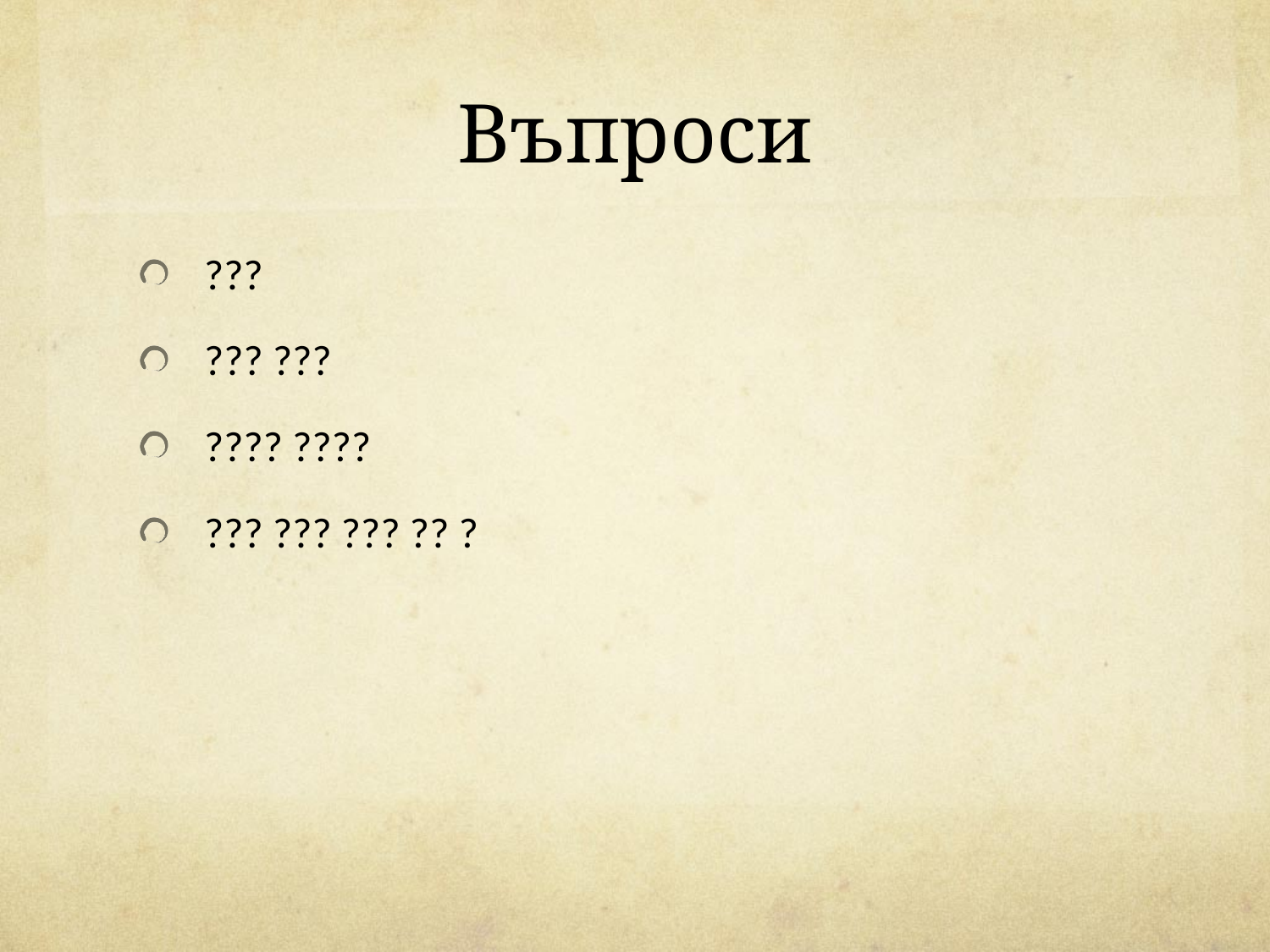

# Въпроси
???
??? ???
???? ????
??? ??? ??? ?? ?